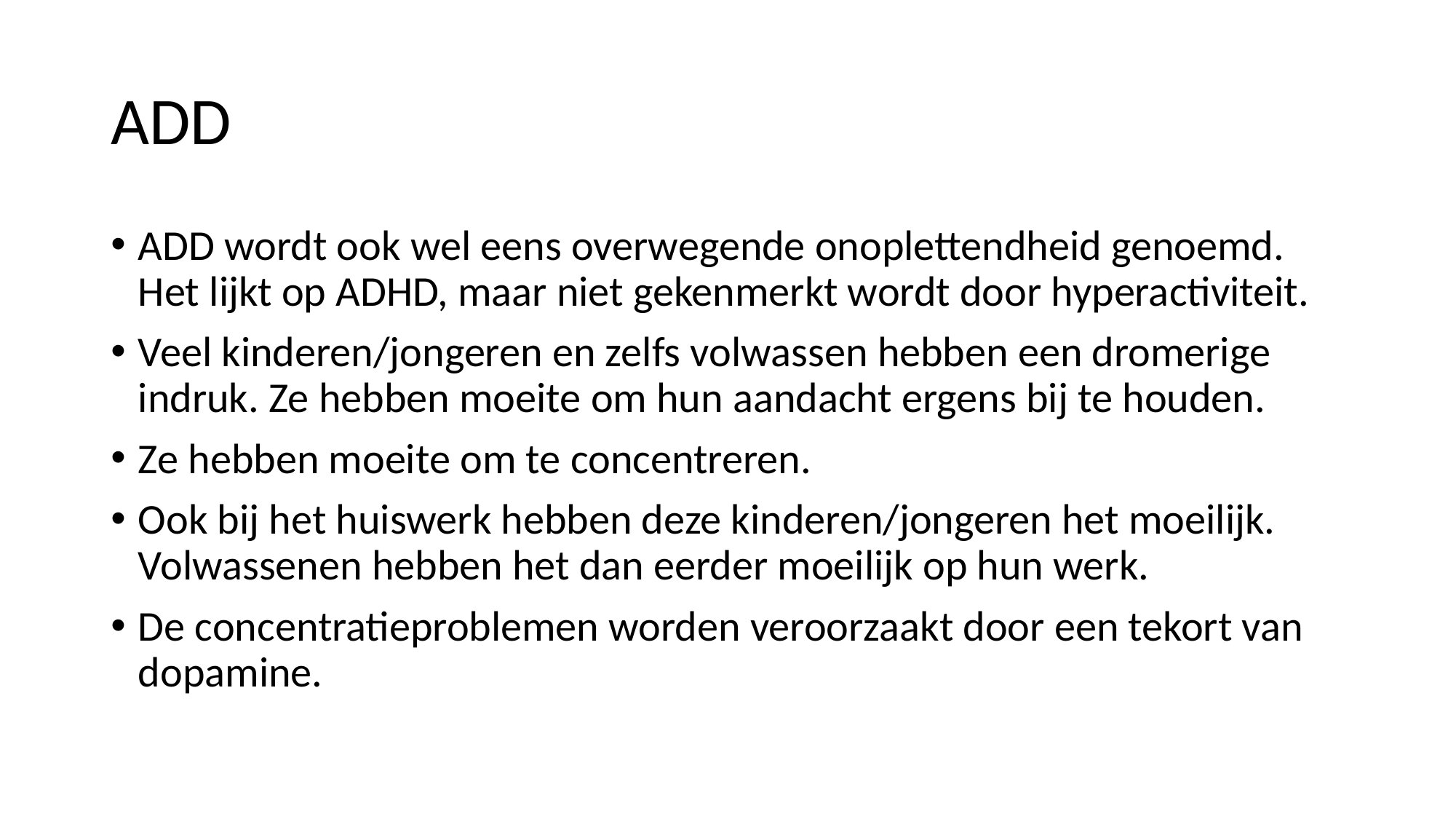

# ADD
ADD wordt ook wel eens overwegende onoplettendheid genoemd. Het lijkt op ADHD, maar niet gekenmerkt wordt door hyperactiviteit.
Veel kinderen/jongeren en zelfs volwassen hebben een dromerige indruk. Ze hebben moeite om hun aandacht ergens bij te houden.
Ze hebben moeite om te concentreren.
Ook bij het huiswerk hebben deze kinderen/jongeren het moeilijk. Volwassenen hebben het dan eerder moeilijk op hun werk.
De concentratieproblemen worden veroorzaakt door een tekort van dopamine.